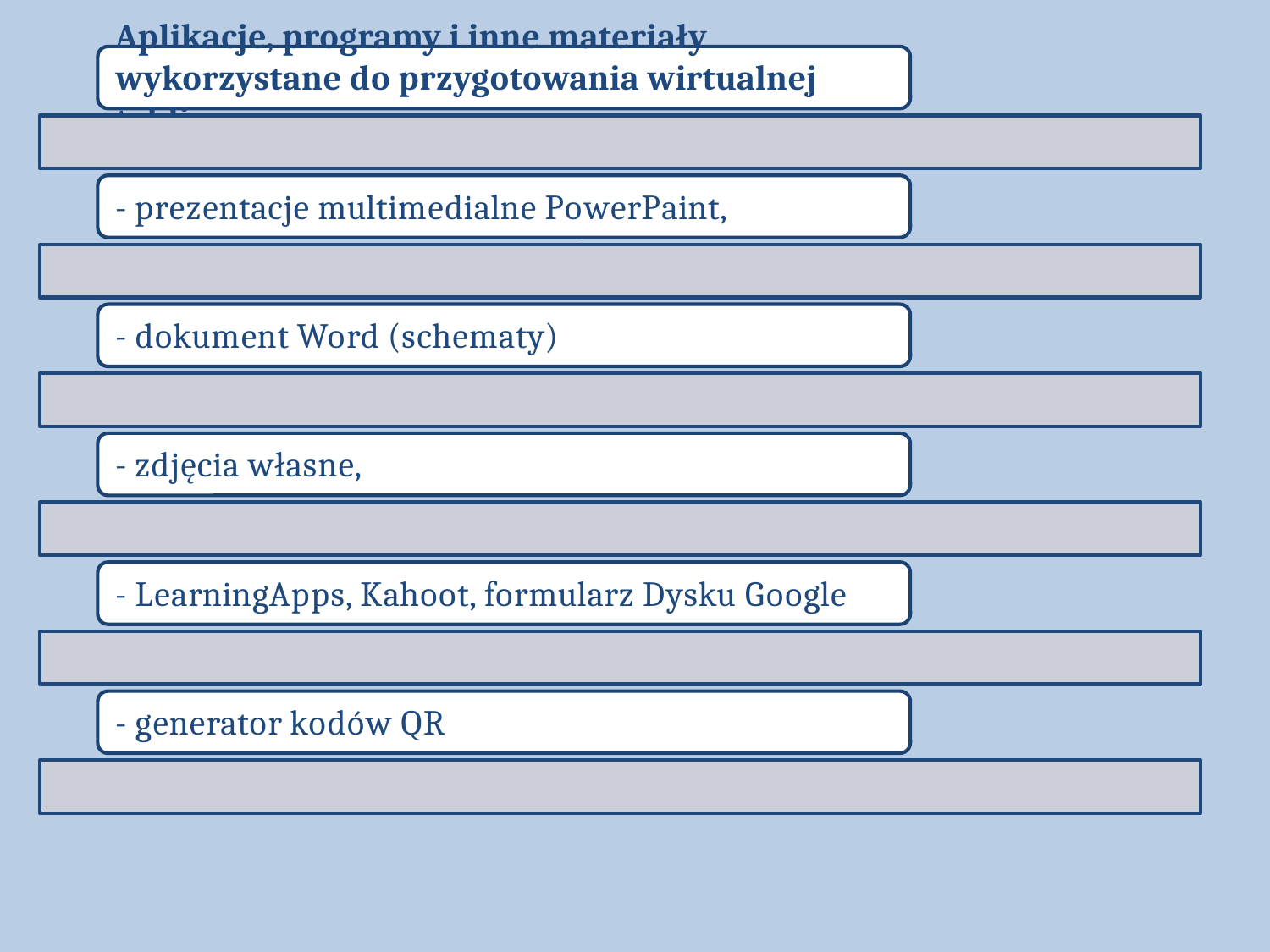

Aplikacje, programy i inne materiały wykorzystane do przygotowania wirtualnej tablicy :
- prezentacje multimedialne PowerPaint,
- dokument Word (schematy)
- zdjęcia własne,
- LearningApps, Kahoot, formularz Dysku Google
- generator kodów QR